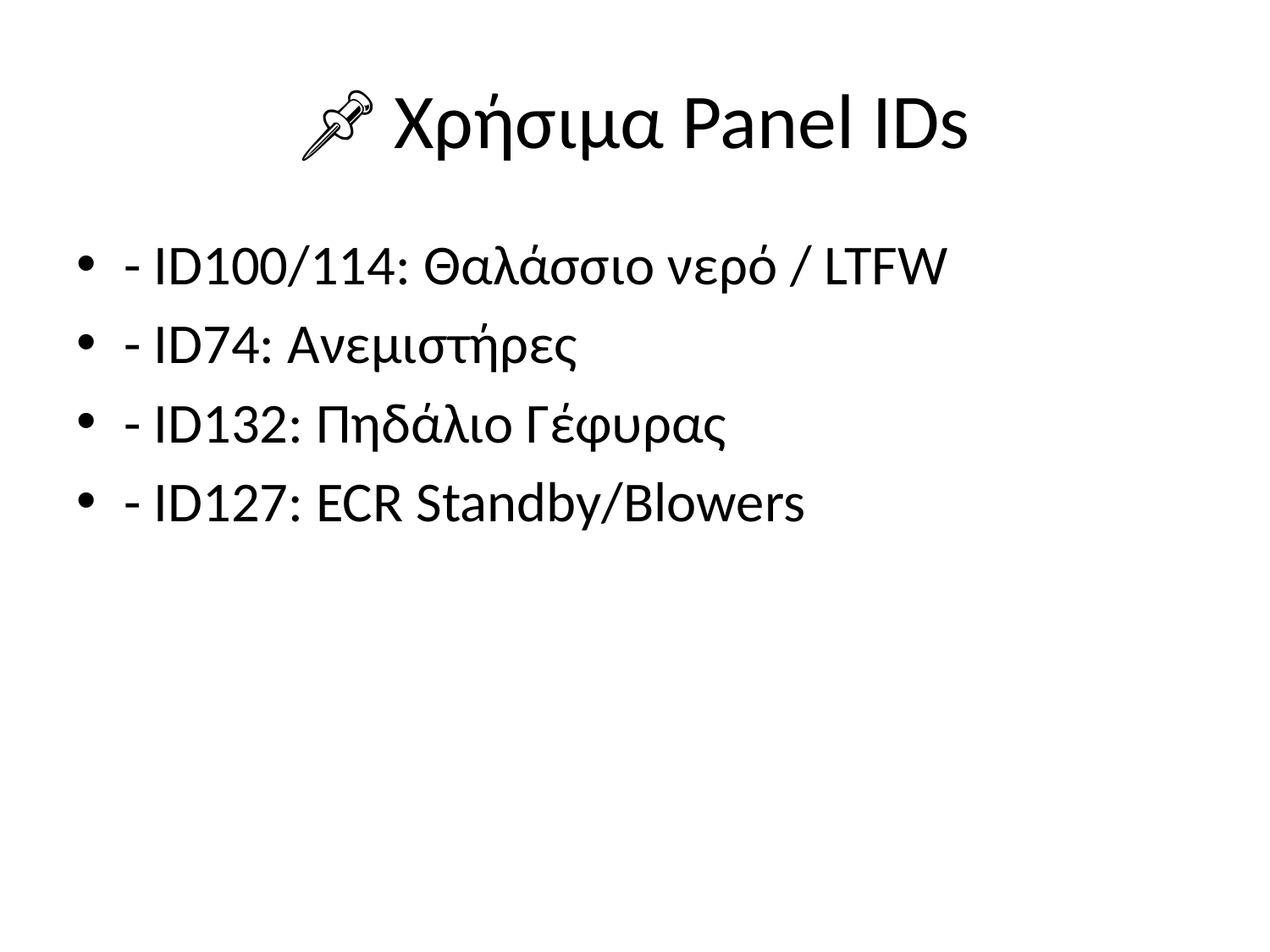

# 📌 Χρήσιμα Panel IDs
- ID100/114: Θαλάσσιο νερό / LTFW
- ID74: Ανεμιστήρες
- ID132: Πηδάλιο Γέφυρας
- ID127: ECR Standby/Blowers